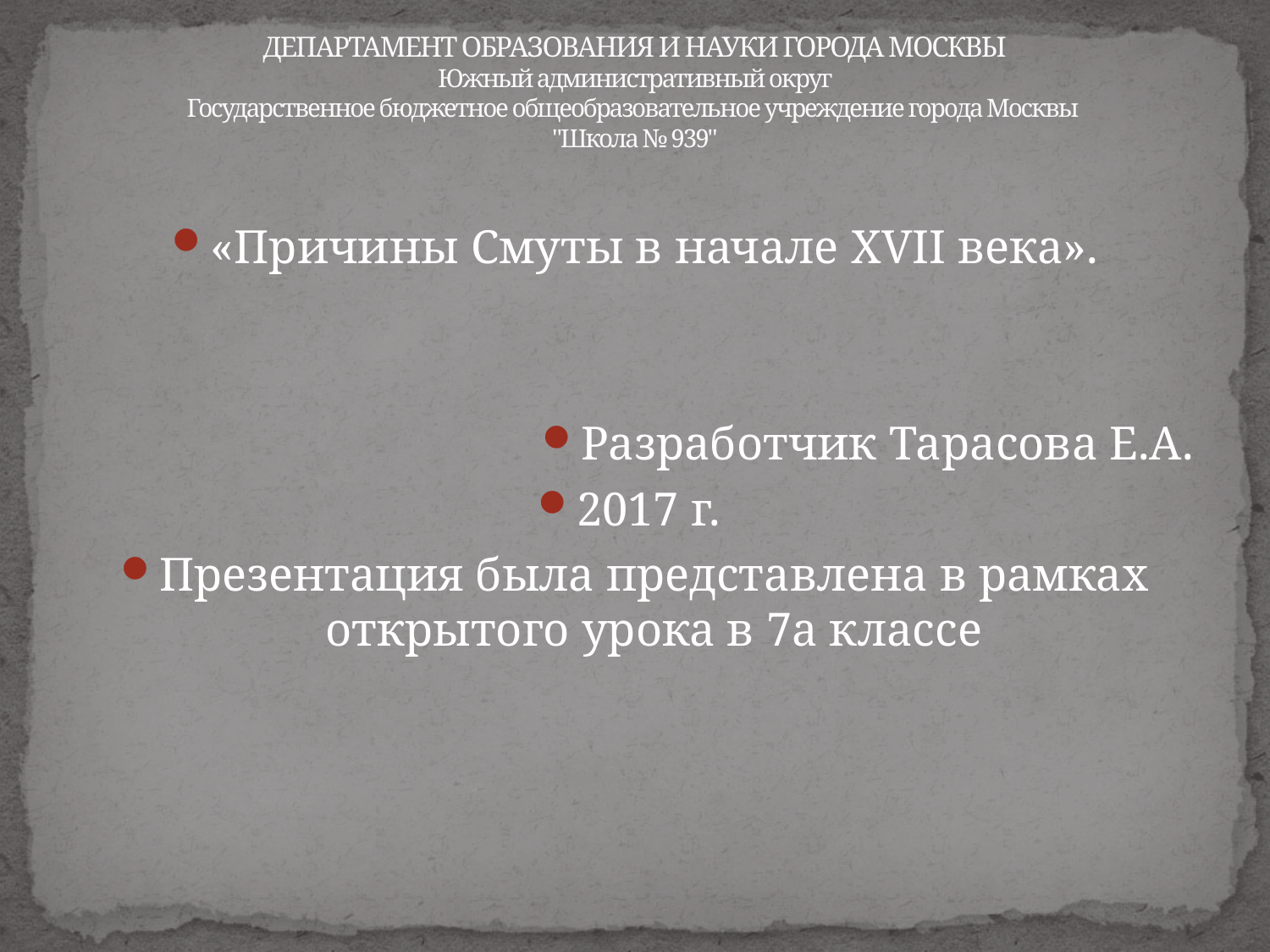

# ДЕПАРТАМЕНТ ОБРАЗОВАНИЯ И НАУКИ ГОРОДА МОСКВЫ Южный административный округ Государственное бюджетное общеобразовательное учреждение города Москвы "Школа № 939"
«Причины Смуты в начале XVII века».

Разработчик Тарасова Е.А.
2017 г.
Презентация была представлена в рамках открытого урока в 7а классе